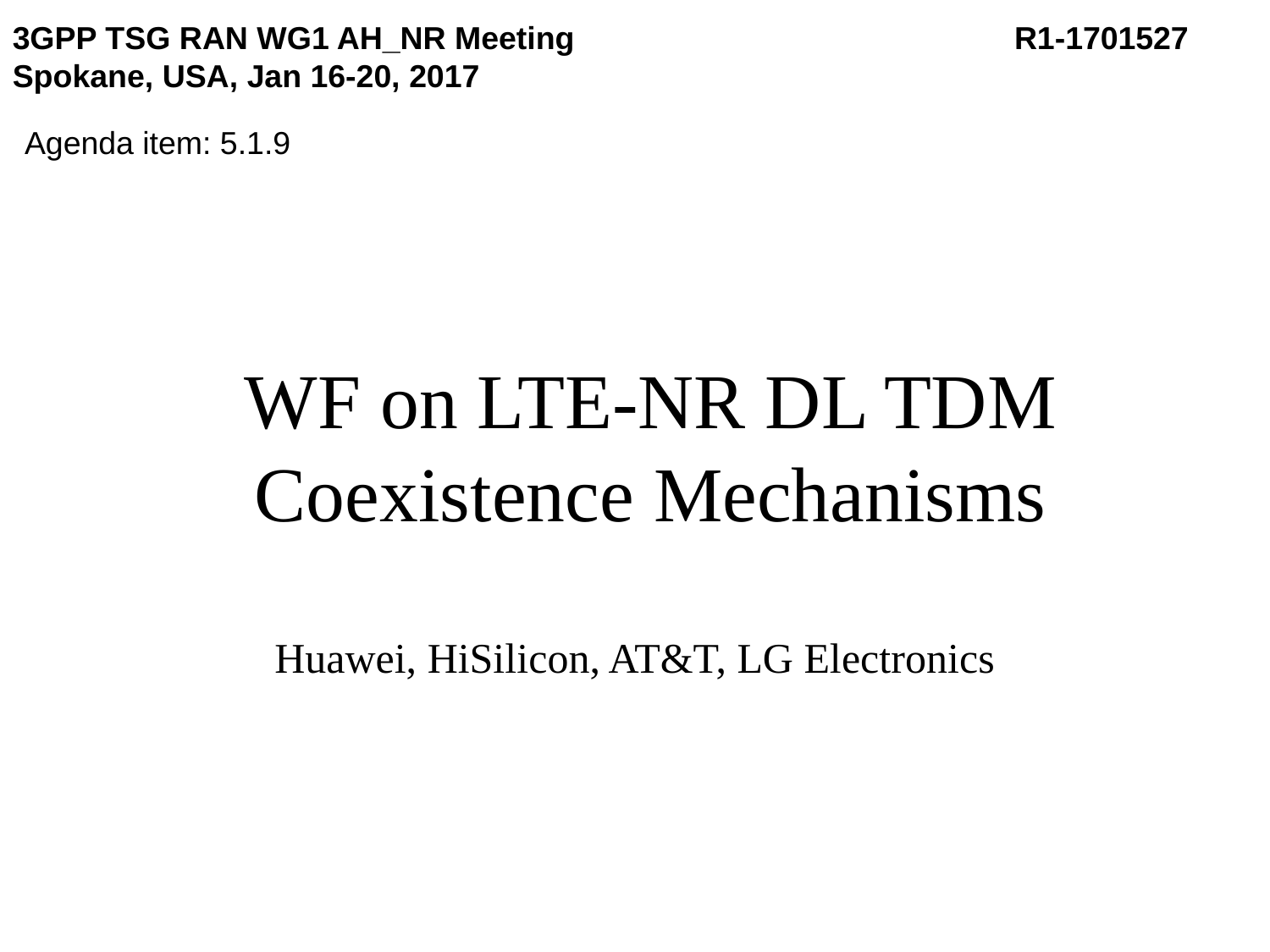

3GPP TSG RAN WG1 AH_NR Meeting  		                           R1-1701527
Spokane, USA, Jan 16-20, 2017
Agenda item: 5.1.9
# WF on LTE-NR DL TDM Coexistence Mechanisms
Huawei, HiSilicon, AT&T, LG Electronics